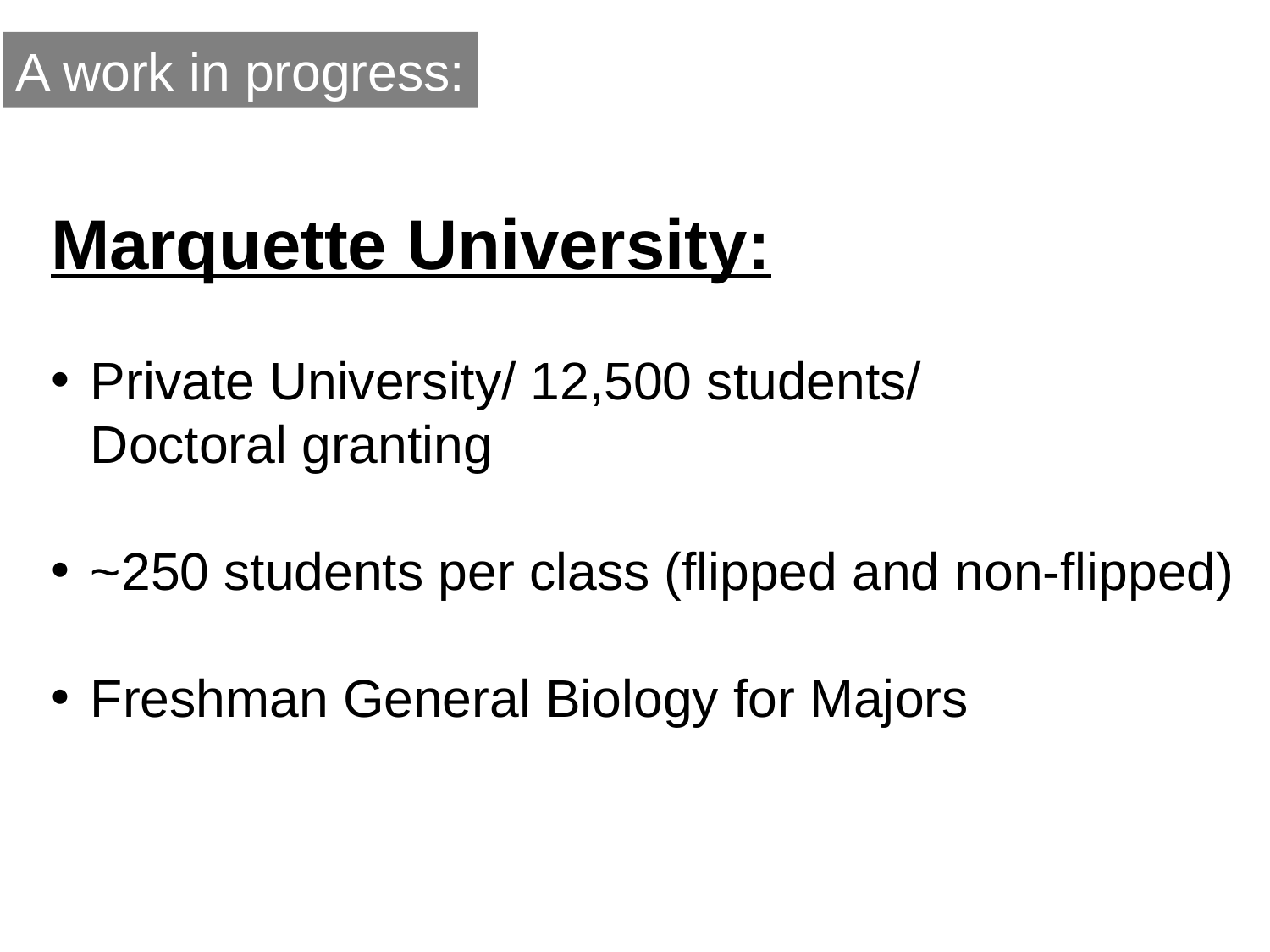

A work in progress:
Marquette University:

Private University/ 12,500 students/
Doctoral granting
~250 students per class (flipped and non-flipped)

Freshman General Biology for Majors